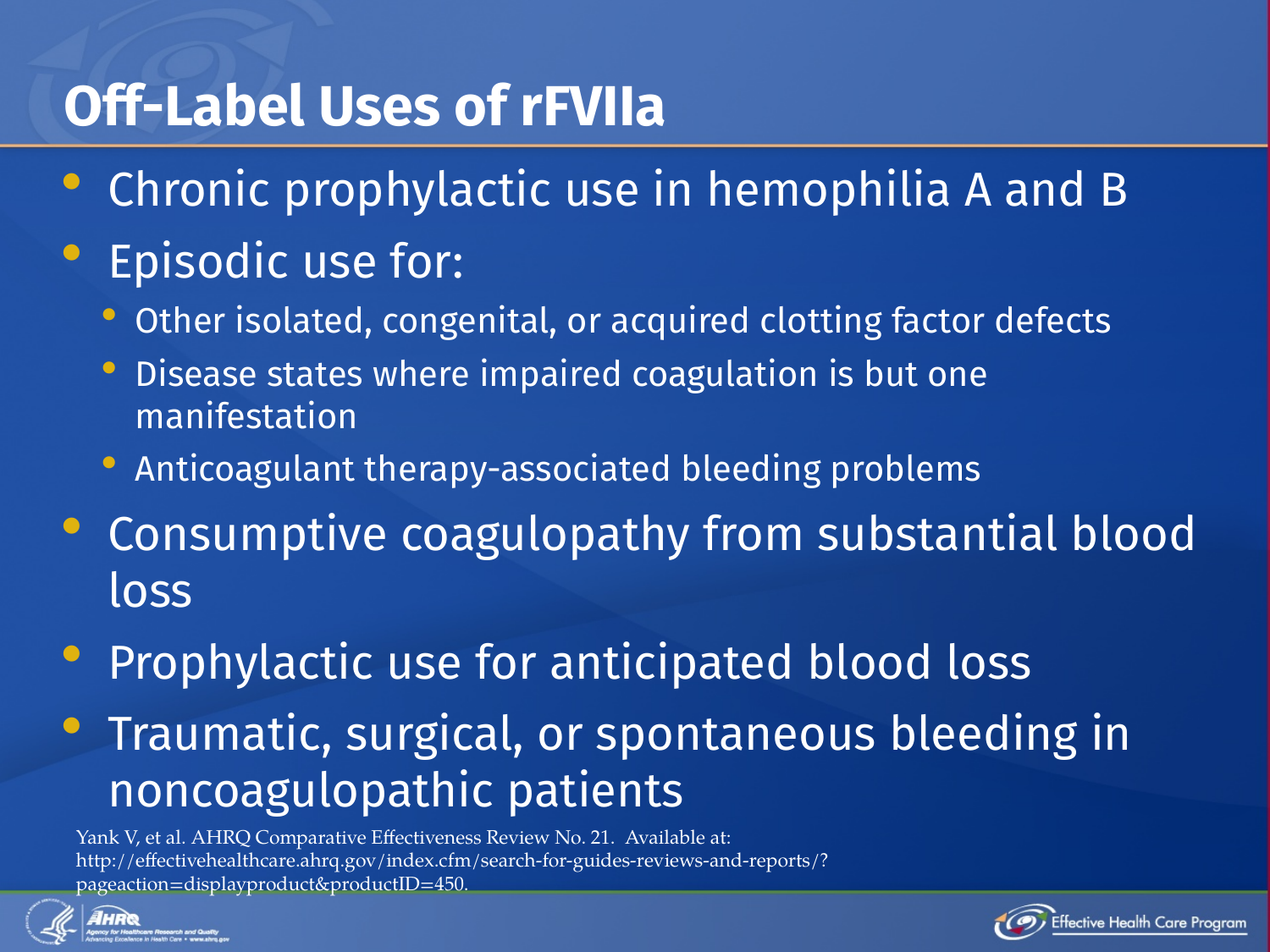

# Off-Label Uses of rFVIIa
Chronic prophylactic use in hemophilia A and B
Episodic use for:
Other isolated, congenital, or acquired clotting factor defects
Disease states where impaired coagulation is but one manifestation
Anticoagulant therapy-associated bleeding problems
Consumptive coagulopathy from substantial blood loss
Prophylactic use for anticipated blood loss
Traumatic, surgical, or spontaneous bleeding in noncoagulopathic patients
Yank V, et al. AHRQ Comparative Effectiveness Review No. 21.  Available at:   http://effectivehealthcare.ahrq.gov/index.cfm/search-for-guides-reviews-and-reports/?pageaction=displayproduct&productID=450.